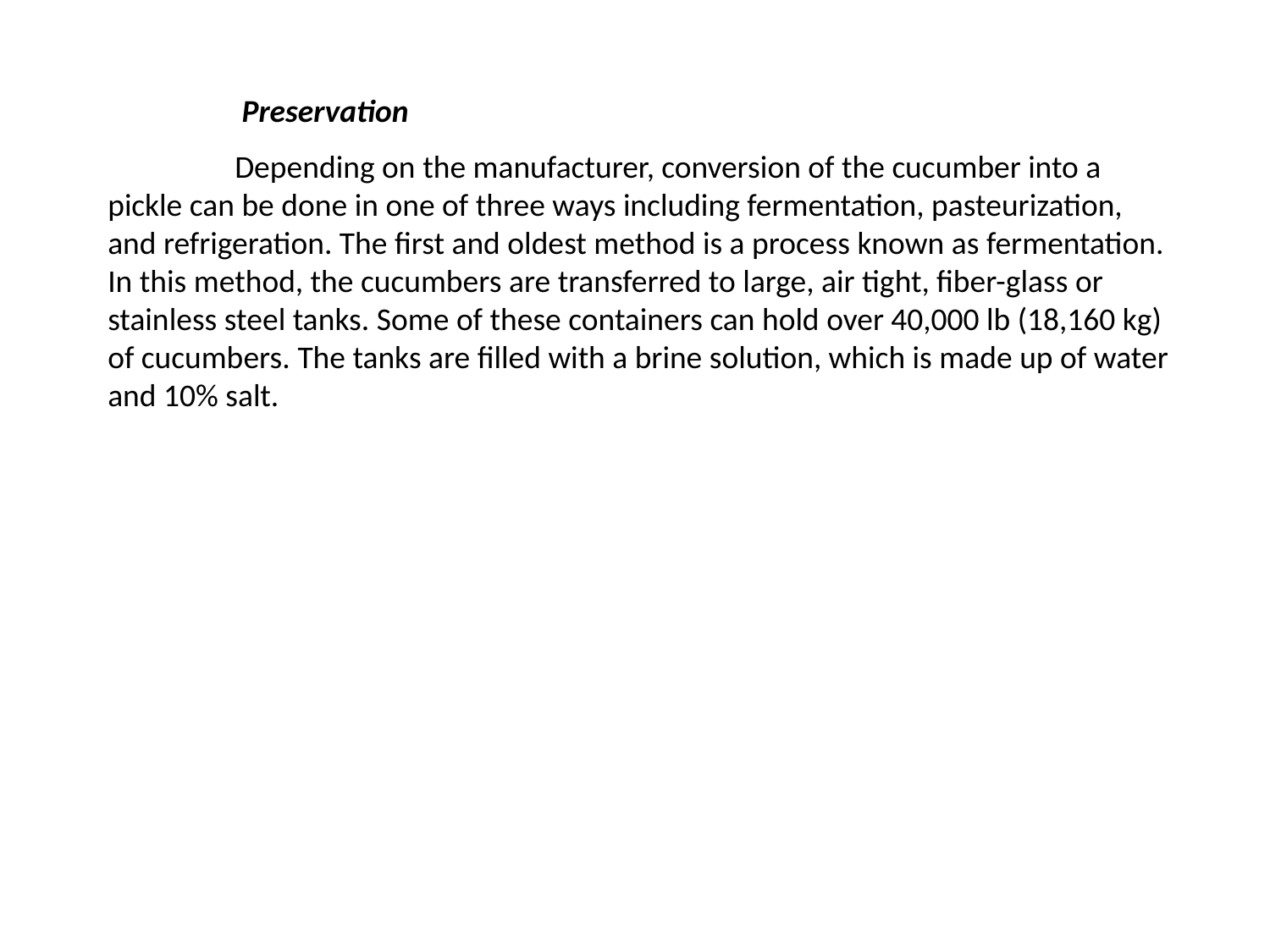

Preservation
	Depending on the manufacturer, conversion of the cucumber into a pickle can be done in one of three ways including fermentation, pasteurization, and refrigeration. The first and oldest method is a process known as fermentation. In this method, the cucumbers are transferred to large, air tight, fiber-glass or stainless steel tanks. Some of these containers can hold over 40,000 lb (18,160 kg) of cucumbers. The tanks are filled with a brine solution, which is made up of water and 10% salt.